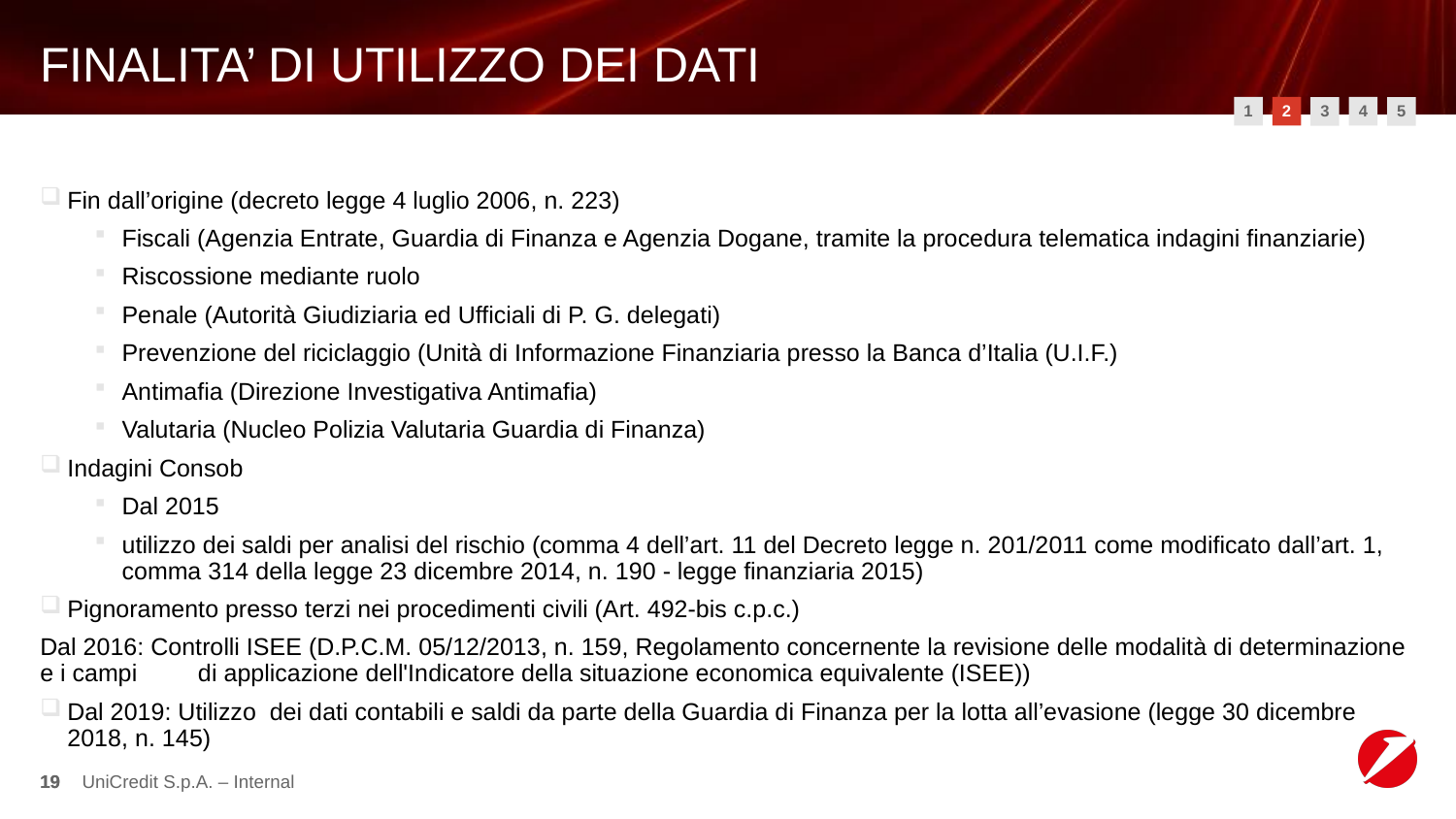

# FINALITA’ DI UTILIZZO DEI DATI
1
2
4
3
5

Fin dall’origine (decreto legge 4 luglio 2006, n. 223)
Fiscali (Agenzia Entrate, Guardia di Finanza e Agenzia Dogane, tramite la procedura telematica indagini finanziarie)
Riscossione mediante ruolo
Penale (Autorità Giudiziaria ed Ufficiali di P. G. delegati)
Prevenzione del riciclaggio (Unità di Informazione Finanziaria presso la Banca d’Italia (U.I.F.)
Antimafia (Direzione Investigativa Antimafia)
Valutaria (Nucleo Polizia Valutaria Guardia di Finanza)
Indagini Consob
Dal 2015
utilizzo dei saldi per analisi del rischio (comma 4 dell’art. 11 del Decreto legge n. 201/2011 come modificato dall’art. 1, comma 314 della legge 23 dicembre 2014, n. 190 - legge finanziaria 2015)
Pignoramento presso terzi nei procedimenti civili (Art. 492-bis c.p.c.)
Dal 2016: Controlli ISEE (D.P.C.M. 05/12/2013, n. 159, Regolamento concernente la revisione delle modalità di determinazione e i campi         di applicazione dell'Indicatore della situazione economica equivalente (ISEE))
Dal 2019: Utilizzo  dei dati contabili e saldi da parte della Guardia di Finanza per la lotta all’evasione (legge 30 dicembre 2018, n. 145)

UniCredit S.p.A. – Internal